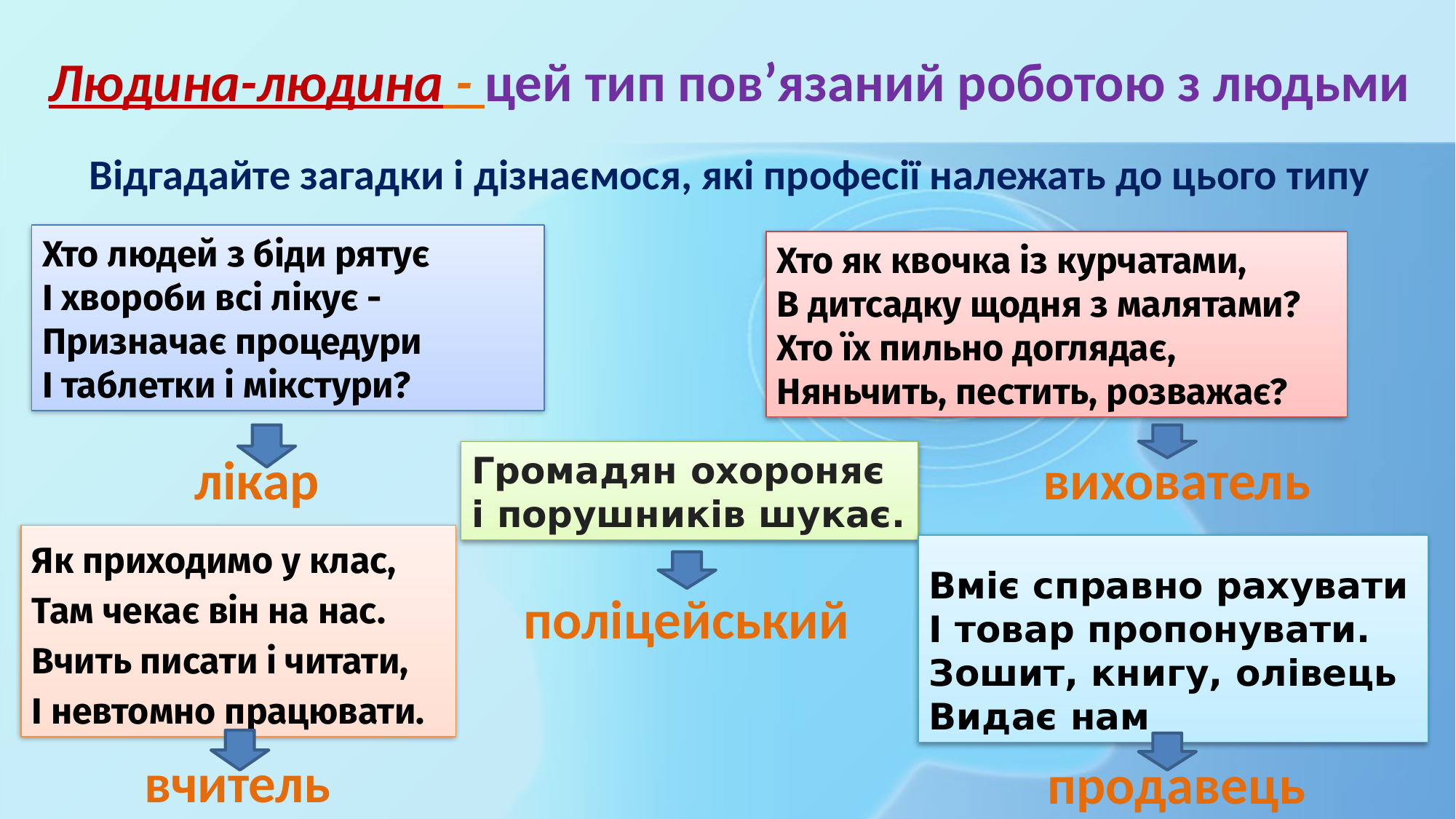

Людина-людина - цей тип пов’язаний роботою з людьми
Відгадайте загадки і дізнаємося, які професії належать до цього типу
Хто людей з біди рятує
І хвороби всі лікує -
Призначає процедури
І таблетки і мікстури?
Хто як квочка із курчатами,
В дитсадку щодня з малятами?
Хто їх пильно доглядає,
Няньчить, пестить, розважає?

лікар
вихователь
Громадян охороняє
і порушників шукає.
Як приходимо у клас,
Там чекає він на нас.
Вчить писати і читати,
І невтомно працювати.
Вміє справно рахувати
І товар пропонувати.
Зошит, книгу, олівець 
Видає нам

поліцейський

вчитель
продавець